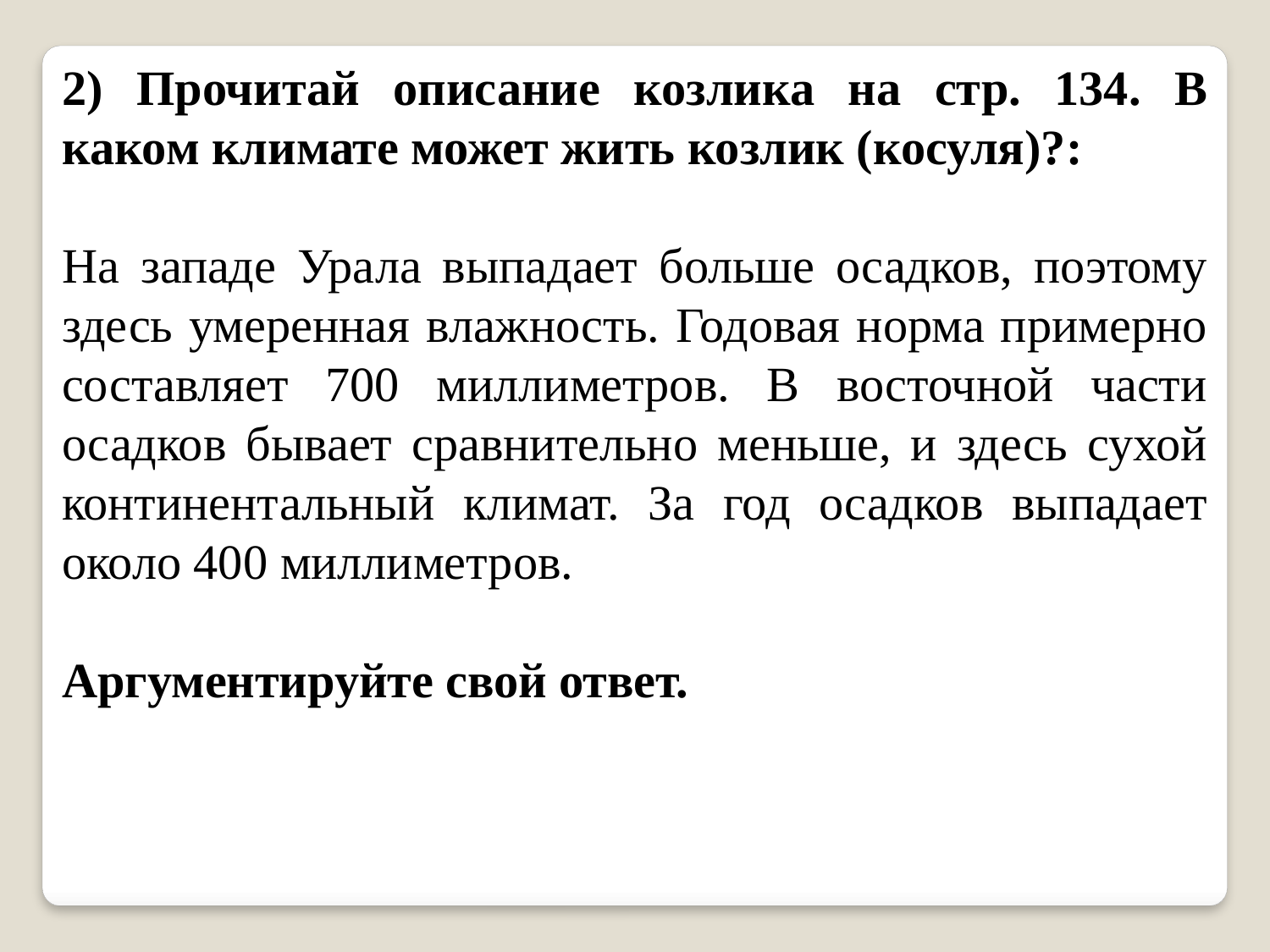

2) Прочитай описание козлика на стр. 134. В каком климате может жить козлик (косуля)?:

На западе Урала выпадает больше осадков, поэтому здесь умеренная влажность. Годовая норма примерно составляет 700 миллиметров. В восточной части осадков бывает сравнительно меньше, и здесь сухой континентальный климат. За год осадков выпадает около 400 миллиметров.

Аргументируйте свой ответ.